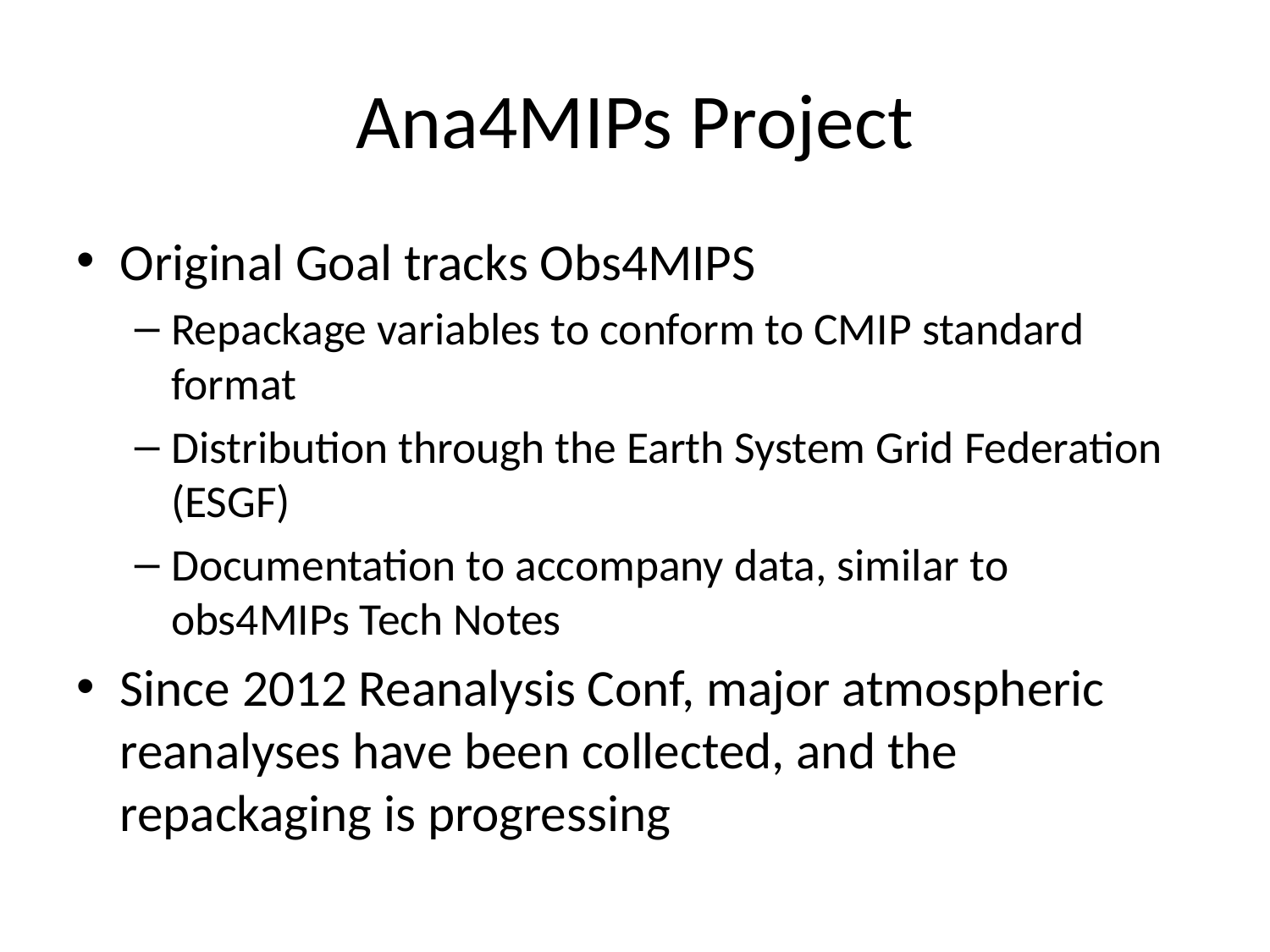

# Ana4MIPs Project
Original Goal tracks Obs4MIPS
Repackage variables to conform to CMIP standard format
Distribution through the Earth System Grid Federation (ESGF)
Documentation to accompany data, similar to obs4MIPs Tech Notes
Since 2012 Reanalysis Conf, major atmospheric reanalyses have been collected, and the repackaging is progressing